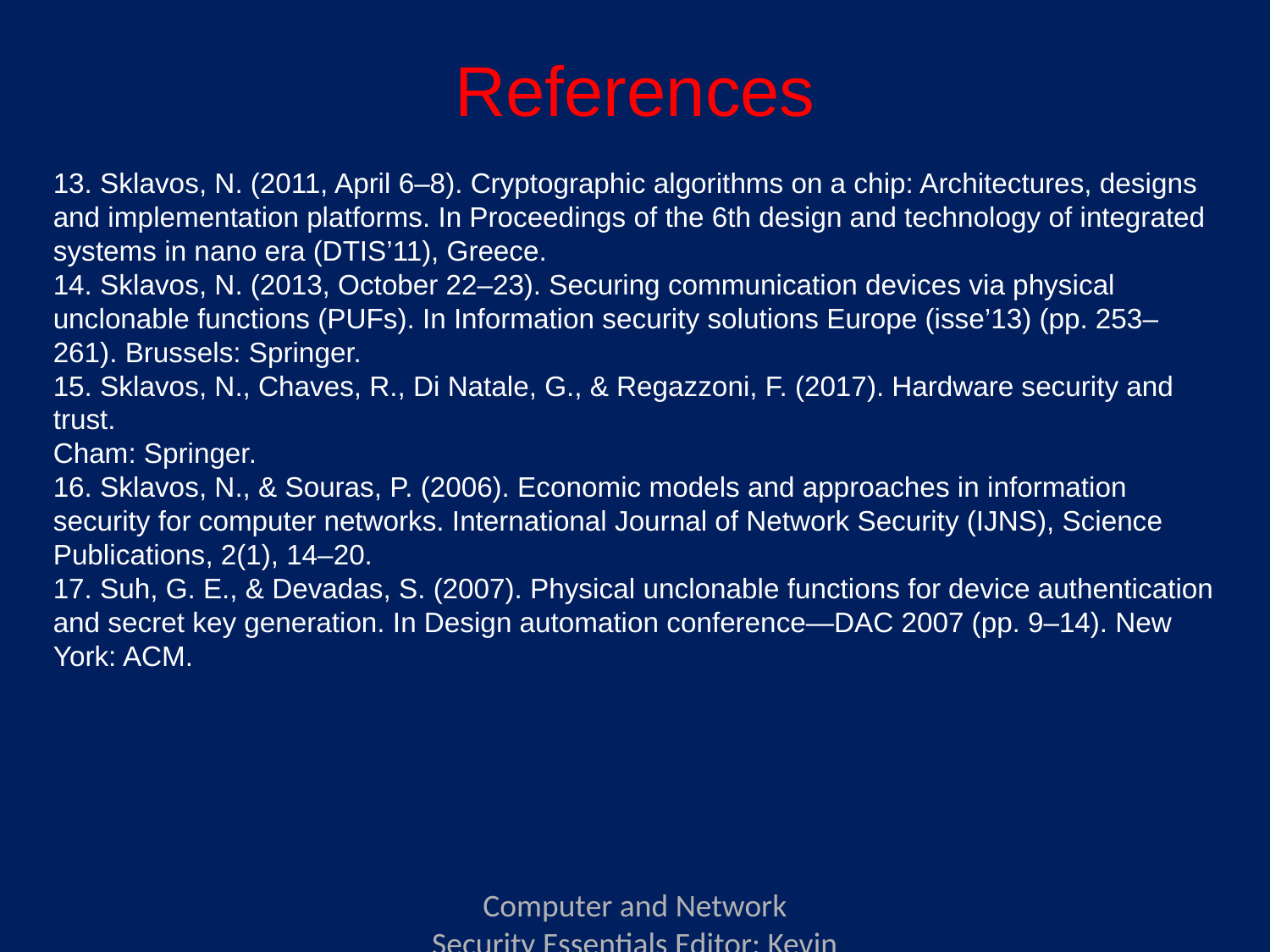

# References
13. Sklavos, N. (2011, April 6–8). Cryptographic algorithms on a chip: Architectures, designs
and implementation platforms. In Proceedings of the 6th design and technology of integrated
systems in nano era (DTIS’11), Greece.
14. Sklavos, N. (2013, October 22–23). Securing communication devices via physical unclonable functions (PUFs). In Information security solutions Europe (isse’13) (pp. 253–261). Brussels: Springer.
15. Sklavos, N., Chaves, R., Di Natale, G., & Regazzoni, F. (2017). Hardware security and trust.
Cham: Springer.
16. Sklavos, N., & Souras, P. (2006). Economic models and approaches in information security for computer networks. International Journal of Network Security (IJNS), Science Publications, 2(1), 14–20.
17. Suh, G. E., & Devadas, S. (2007). Physical unclonable functions for device authentication and secret key generation. In Design automation conference—DAC 2007 (pp. 9–14). New York: ACM.
Computer and Network Security Essentials Editor: Kevin Daimi Associate Editors: Guillermo Francia, Levent Ertaul, Luis H. Encinas, Eman El-Sheikh Published by Springer